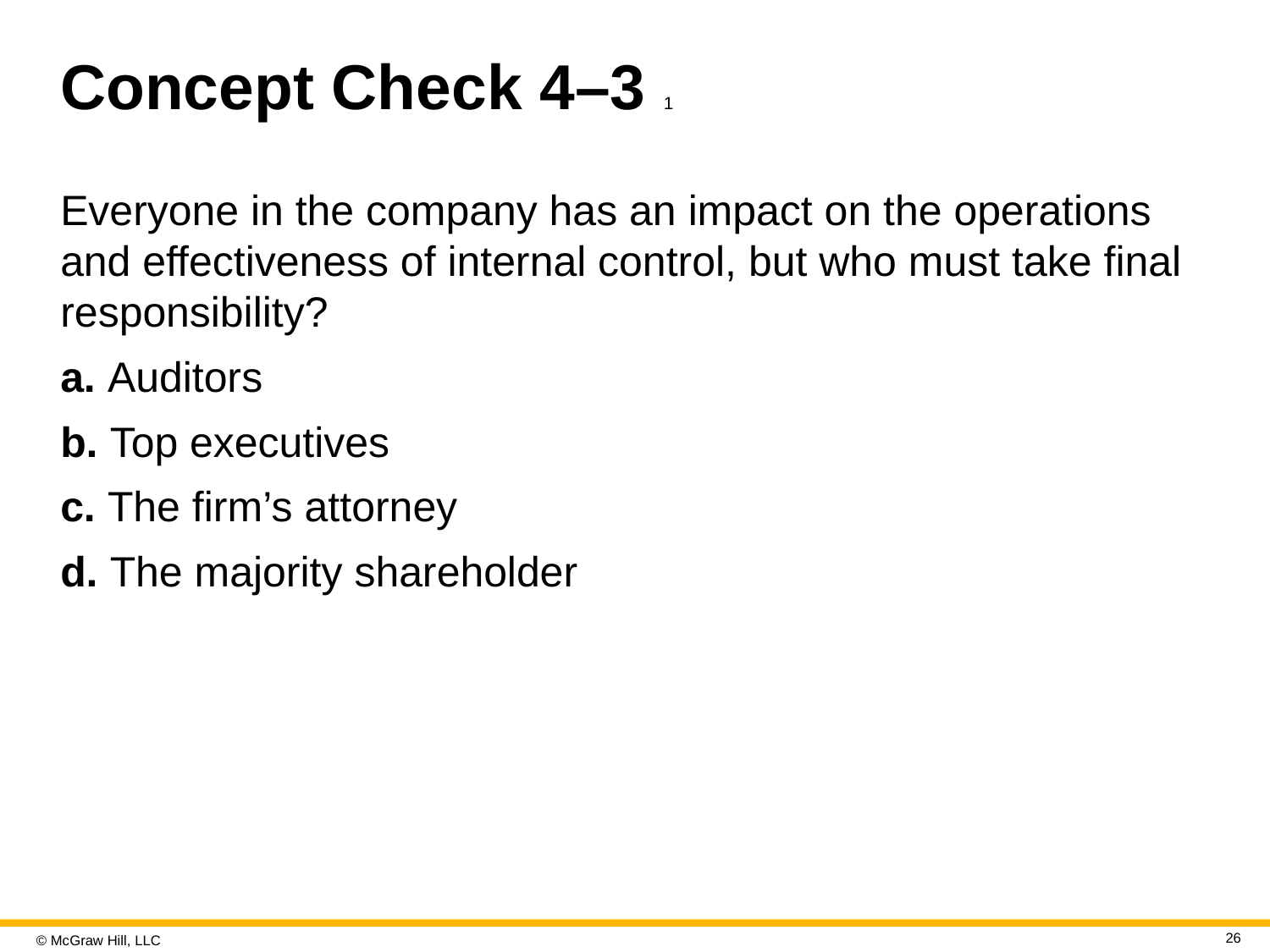

# Concept Check 4–3 1
Everyone in the company has an impact on the operations and effectiveness of internal control, but who must take final responsibility?
a. Auditors
b. Top executives
c. The firm’s attorney
d. The majority shareholder
26